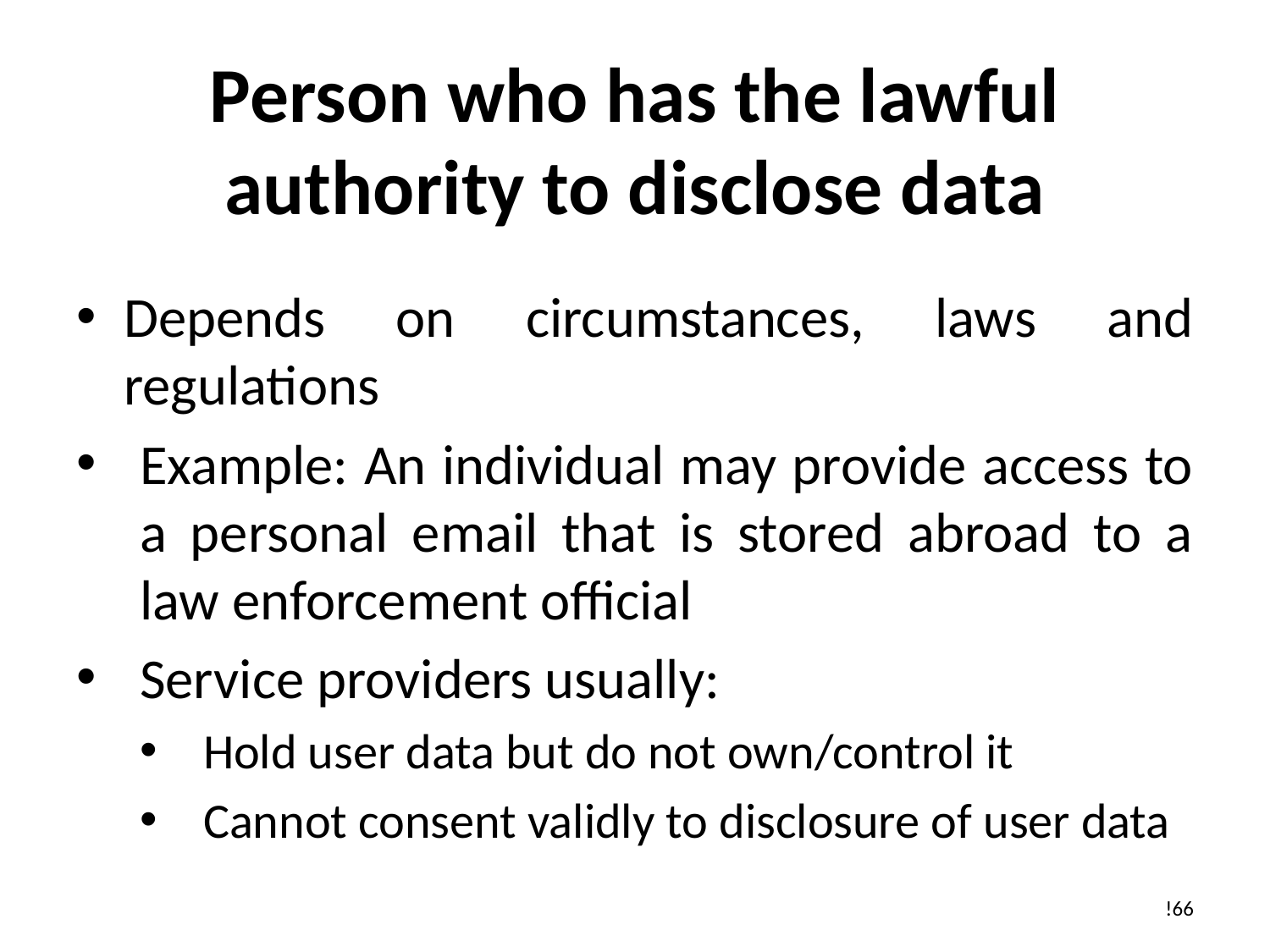

# Person who has the lawful authority to disclose data
Depends on circumstances, laws and regulations
Example: An individual may provide access to a personal email that is stored abroad to a law enforcement official
Service providers usually:
Hold user data but do not own/control it
Cannot consent validly to disclosure of user data
!66